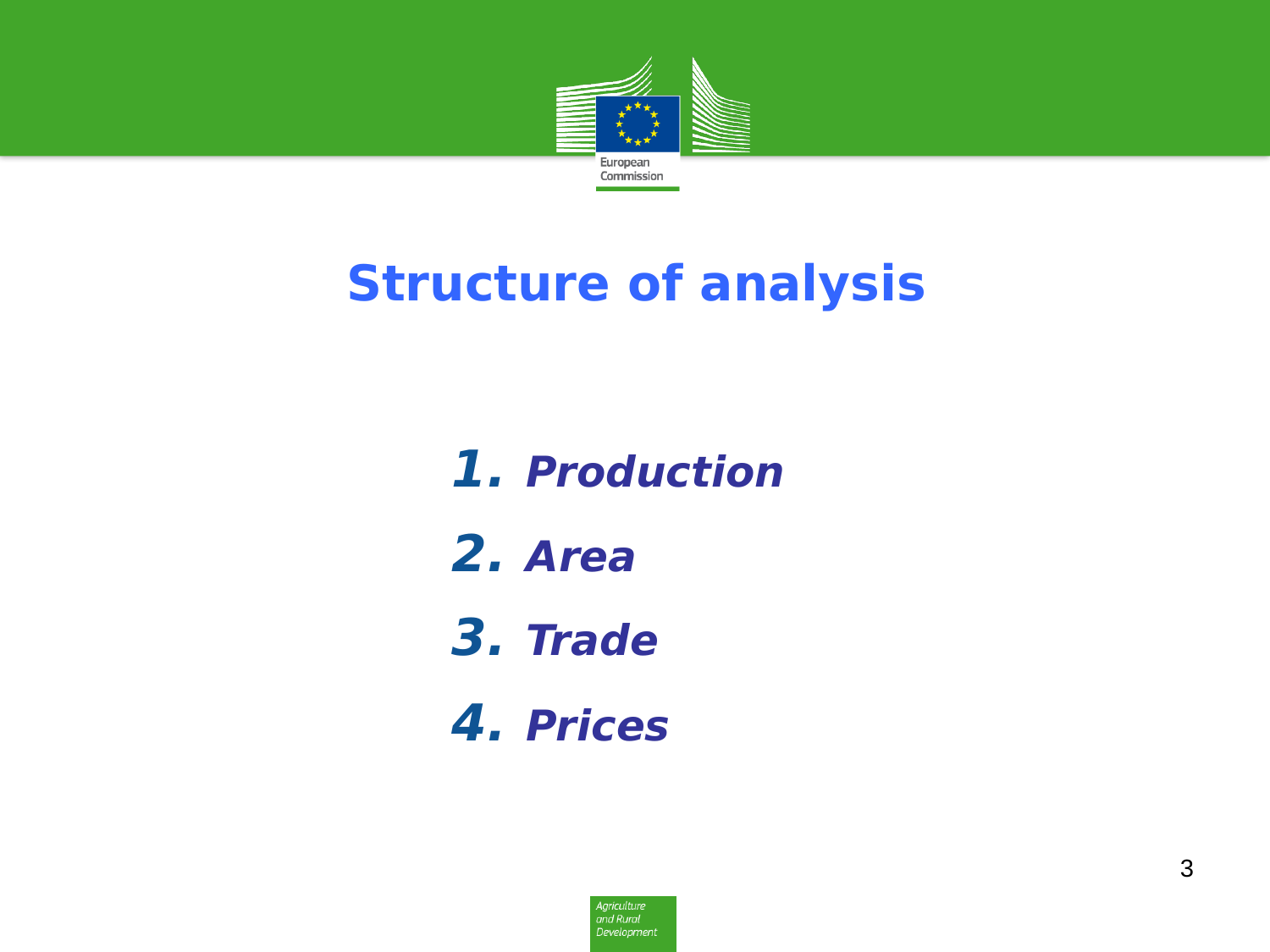

# Structure of analysis

Production
Area
Trade
Prices

3